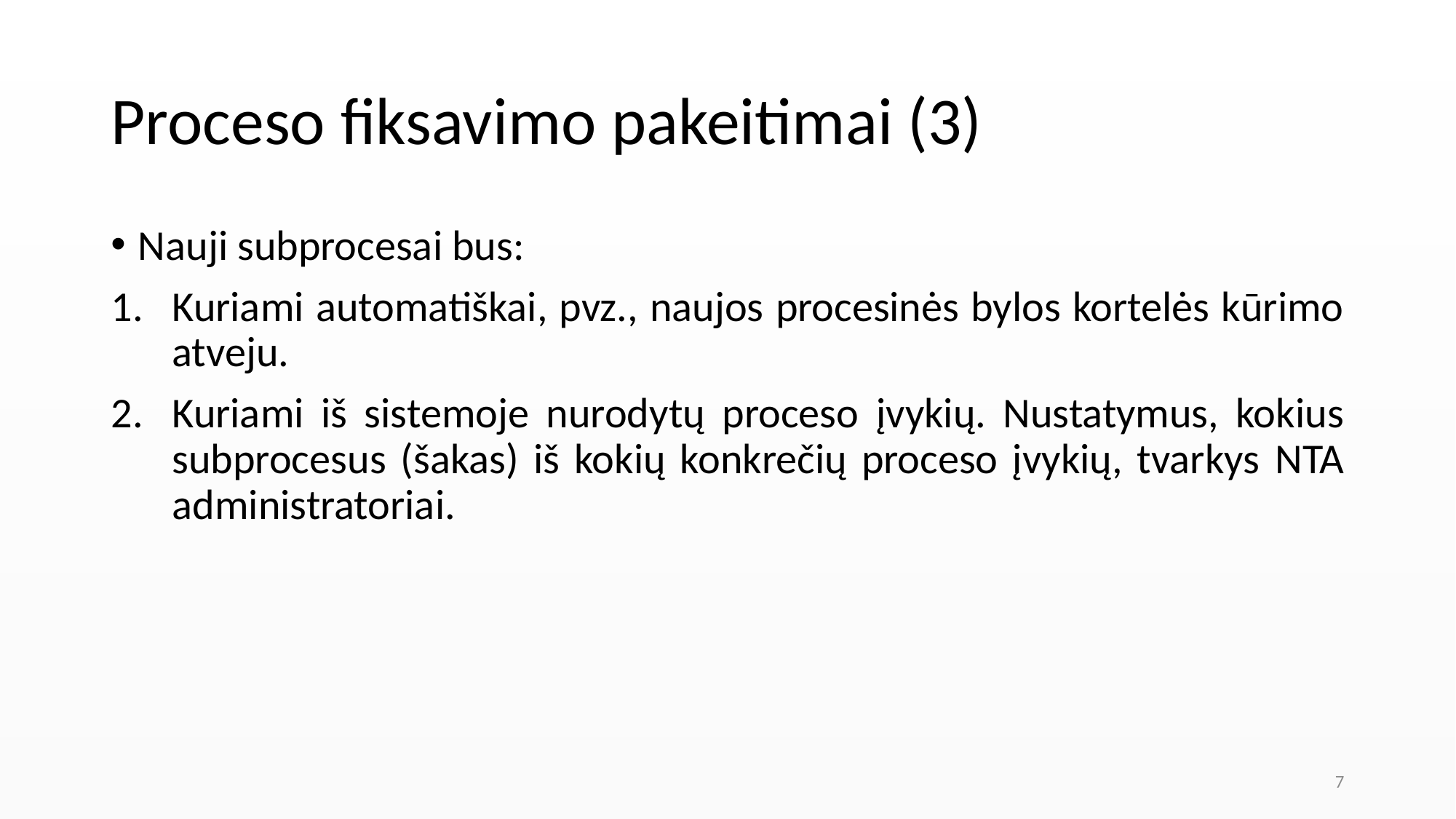

# Proceso fiksavimo pakeitimai (3)
Nauji subprocesai bus:
Kuriami automatiškai, pvz., naujos procesinės bylos kortelės kūrimo atveju.
Kuriami iš sistemoje nurodytų proceso įvykių. Nustatymus, kokius subprocesus (šakas) iš kokių konkrečių proceso įvykių, tvarkys NTA administratoriai.
7